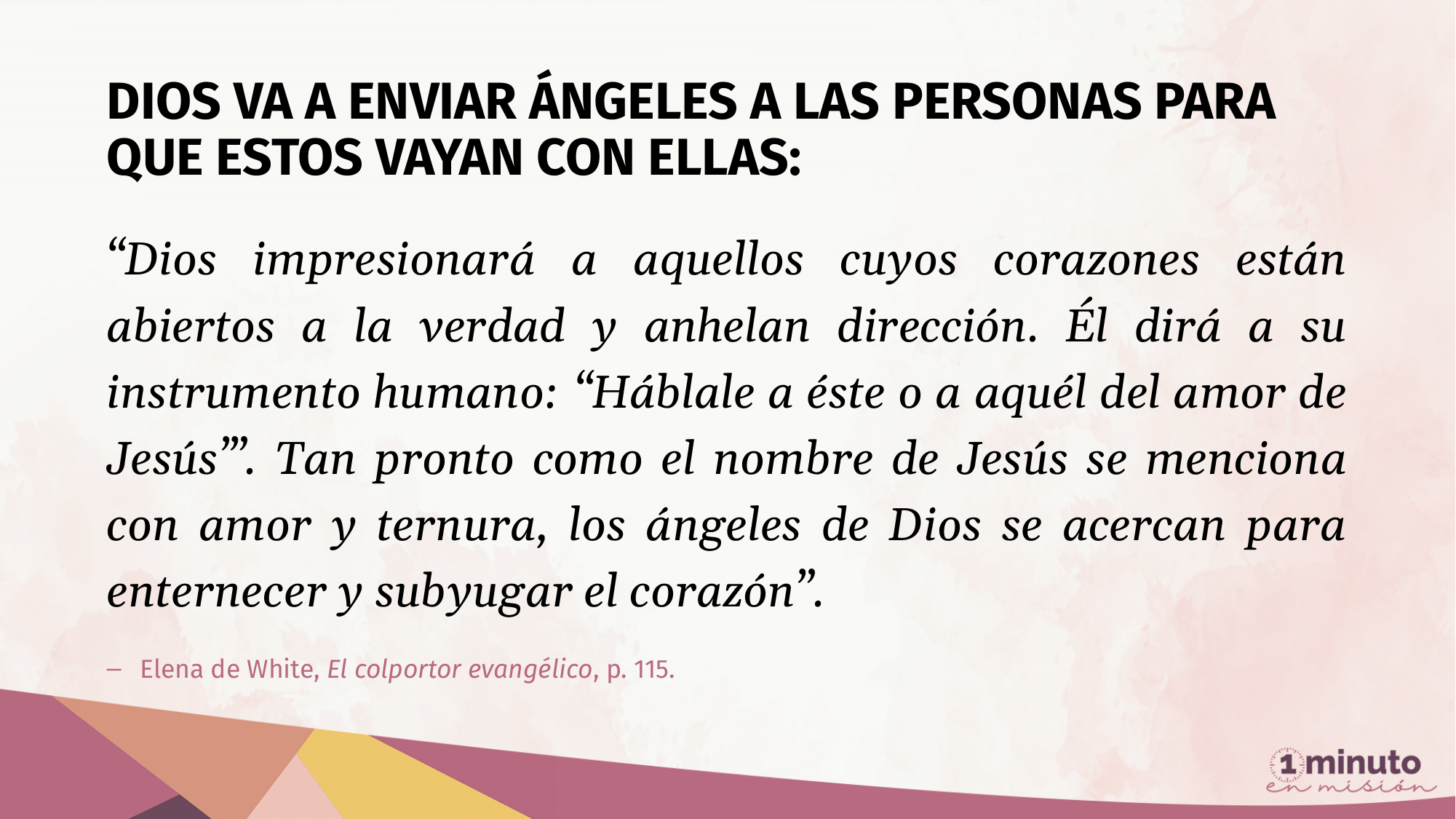

Dios va a enviar ángeles a las personas para que estos vayan con ellas:
“Dios impresionará a aquellos cuyos corazones están abiertos a la verdad y anhelan dirección. Él dirá a su instrumento humano: “Háblale a éste o a aquél del amor de Jesús’”. Tan pronto como el nombre de Jesús se menciona con amor y ternura, los ángeles de Dios se acercan para enternecer y subyugar el corazón”.
 Elena de White, El colportor evangélico, p. 115.